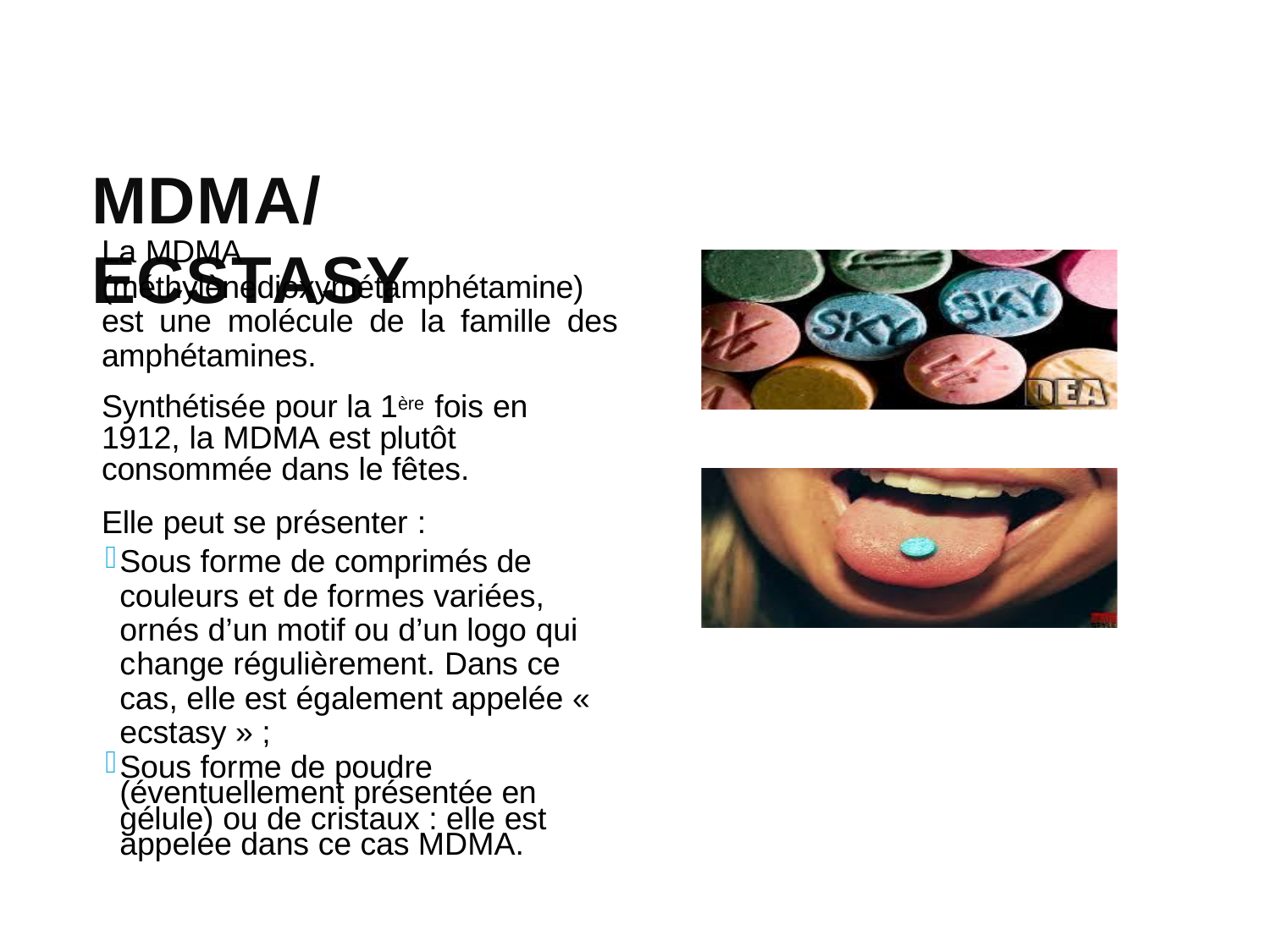

MDMA/ECSTASY
La MDMA
(méthylènedioxymétamphétamine) est une molécule de la famille des amphétamines.
Synthétisée pour la 1ère  fois en 1912, la MDMA est plutôt consommée dans le fêtes.
Elle peut se présenter :
Sous forme de comprimés de couleurs et de formes variées, ornés d’un motif ou d’un logo qui change régulièrement. Dans ce cas, elle est également appelée « ecstasy » ;
Sous forme de poudre (éventuellement présentée en gélule) ou de cristaux : elle est appelée dans ce cas MDMA.